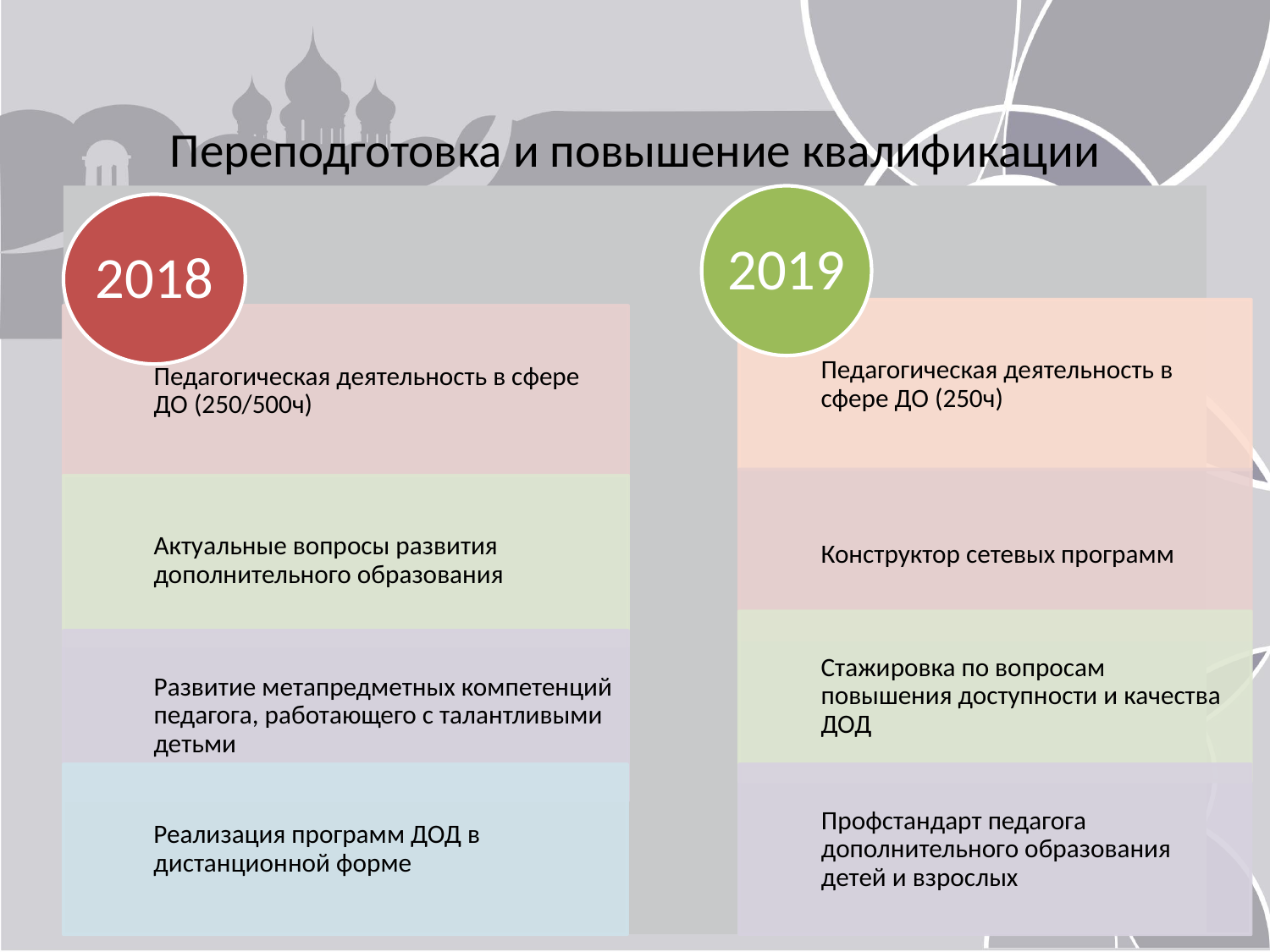

# Переподготовка и повышение квалификации
Педагогическая деятельность в сфере ДО (250/500ч)
Актуальные вопросы развития дополнительного образования
Развитие метапредметных компетенций педагога, работающего с талантливыми детьми
Реализация программ ДОД в дистанционной форме
2018
Педагогическая деятельность в сфере ДО (250ч)
Конструктор сетевых программ
Стажировка по вопросам повышения доступности и качества ДОД
Профстандарт педагога дополнительного образования детей и взрослых
2019